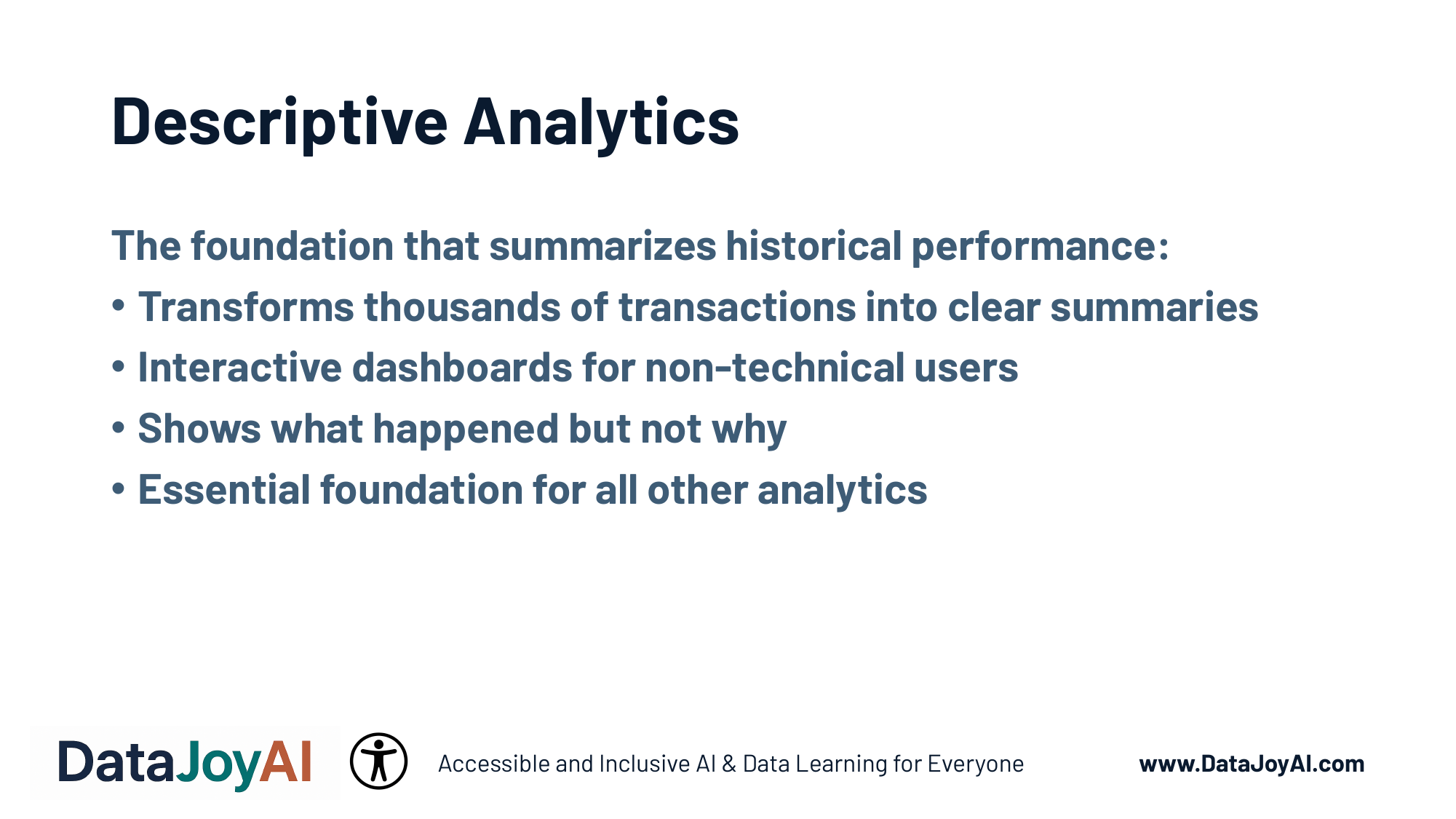

# Descriptive Analytics
The foundation that summarizes historical performance:
Transforms thousands of transactions into clear summaries
Interactive dashboards for non-technical users
Shows what happened but not why
Essential foundation for all other analytics